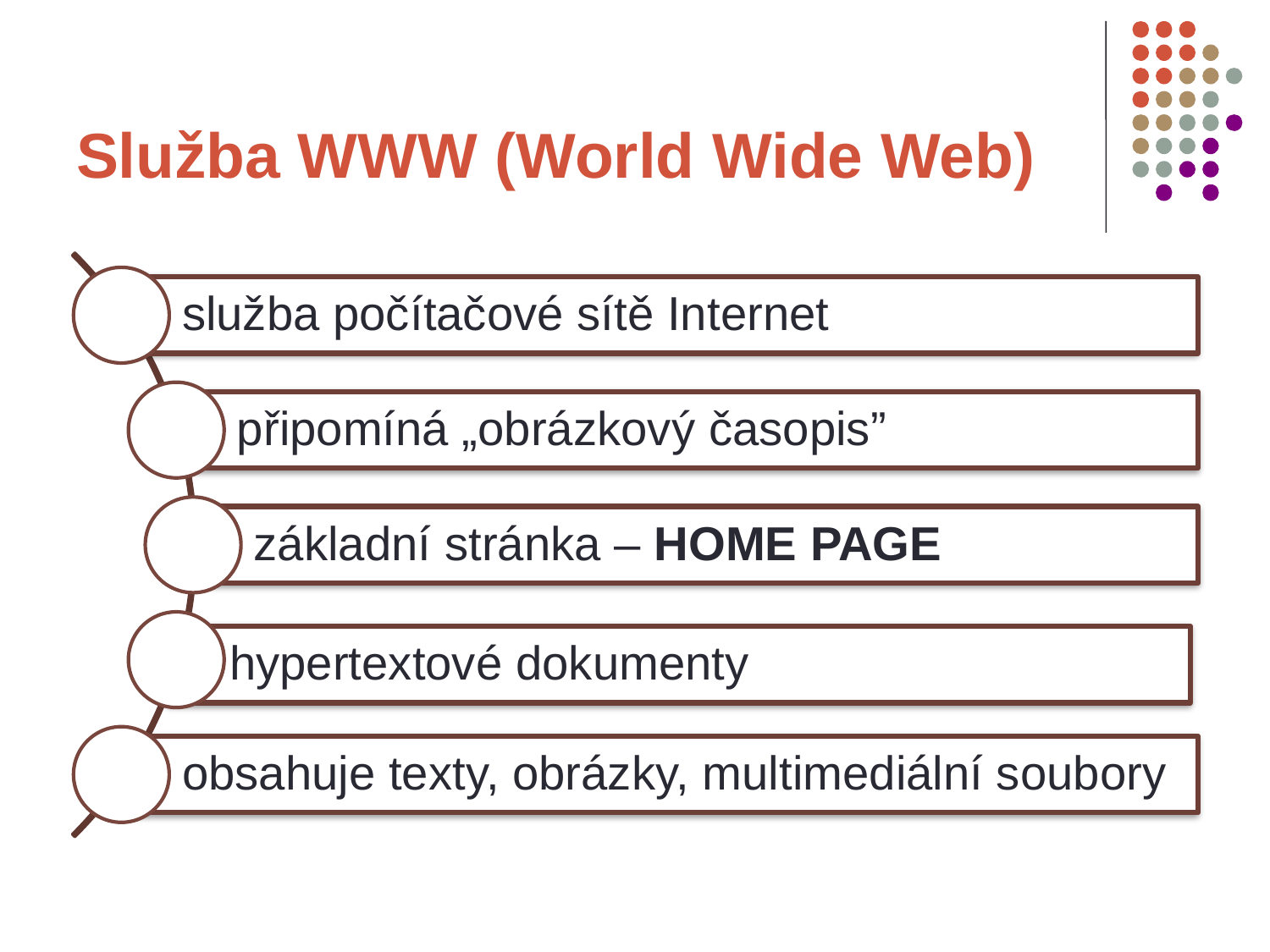

# Služba WWW (World Wide Web)
služba počítačové sítě Internet
připomíná „obrázkový časopis”
základní stránka – HOME PAGE
hypertextové dokumenty
obsahuje texty, obrázky, multimediální soubory